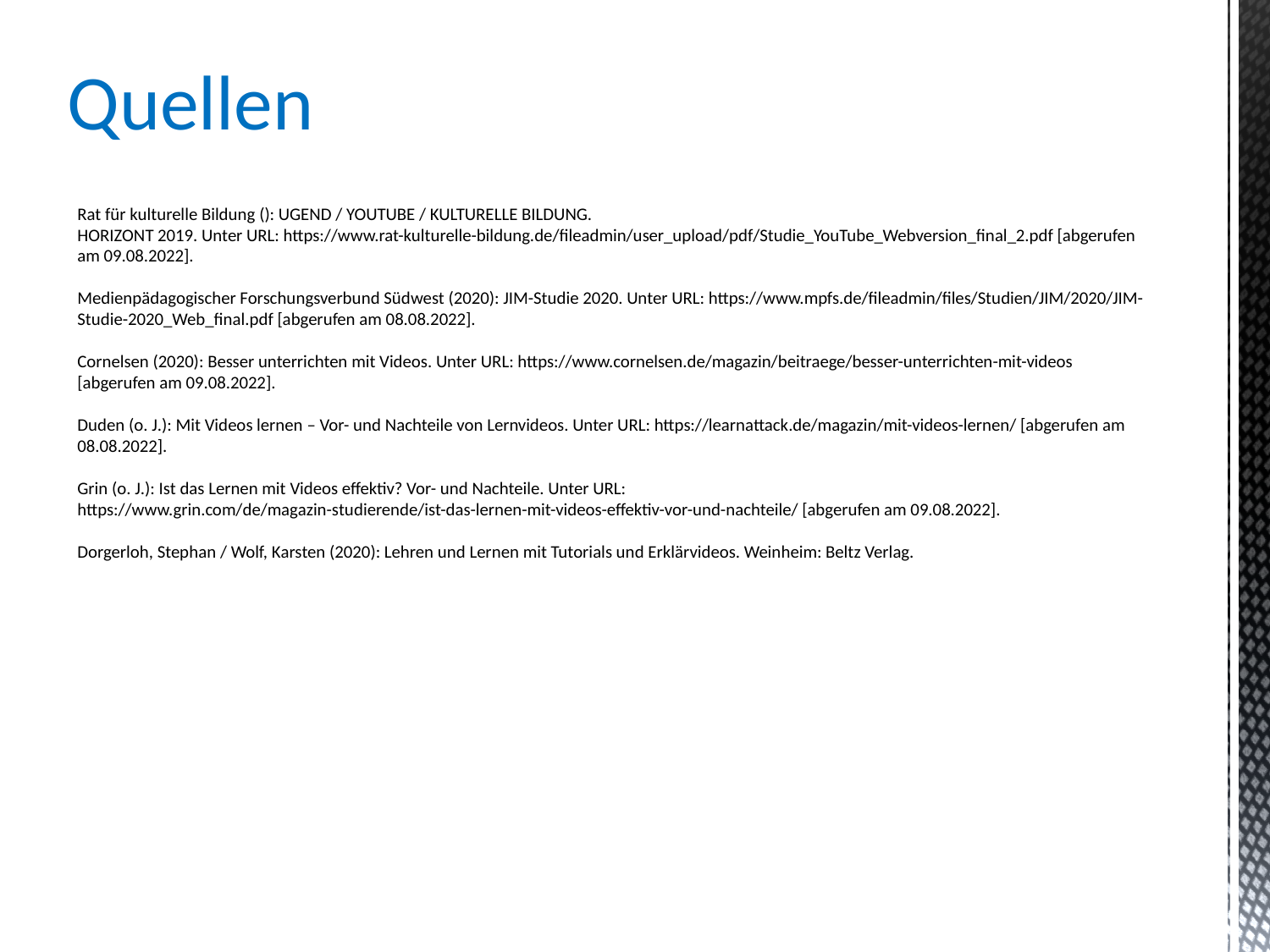

Quellen
Rat für kulturelle Bildung (): UGEND / YOUTUBE / KULTURELLE BILDUNG.
HORIZONT 2019. Unter URL: https://www.rat-kulturelle-bildung.de/fileadmin/user_upload/pdf/Studie_YouTube_Webversion_final_2.pdf [abgerufen am 09.08.2022].

Medienpädagogischer Forschungsverbund Südwest (2020): JIM-Studie 2020. Unter URL: https://www.mpfs.de/fileadmin/files/Studien/JIM/2020/JIM-Studie-2020_Web_final.pdf [abgerufen am 08.08.2022].

Cornelsen (2020): Besser unterrichten mit Videos. Unter URL: https://www.cornelsen.de/magazin/beitraege/besser-unterrichten-mit-videos [abgerufen am 09.08.2022].

Duden (o. J.): Mit Videos lernen – Vor- und Nachteile von Lernvideos. Unter URL: https://learnattack.de/magazin/mit-videos-lernen/ [abgerufen am 08.08.2022].

Grin (o. J.): Ist das Lernen mit Videos effektiv? Vor- und Nachteile. Unter URL:
https://www.grin.com/de/magazin-studierende/ist-das-lernen-mit-videos-effektiv-vor-und-nachteile/ [abgerufen am 09.08.2022].

Dorgerloh, Stephan / Wolf, Karsten (2020): Lehren und Lernen mit Tutorials und Erklärvideos. Weinheim: Beltz Verlag.